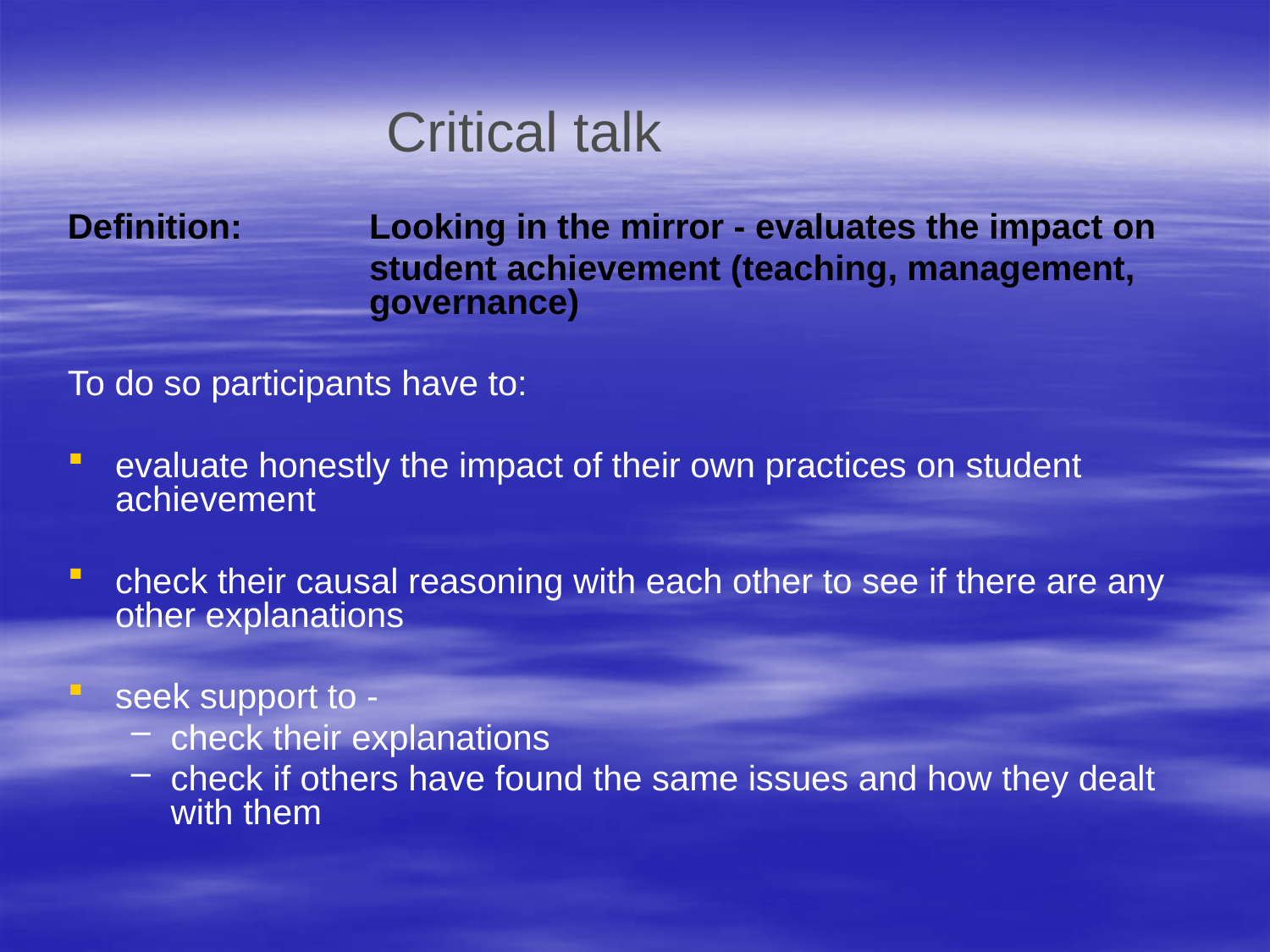

# Critical talk
Definition:  	Looking in the mirror - evaluates the impact on
			student achievement (teaching, management, 		governance)

To do so participants have to:

evaluate honestly the impact of their own practices on student achievement

check their causal reasoning with each other to see if there are any other explanations

seek support to -
check their explanations
check if others have found the same issues and how they dealt with them